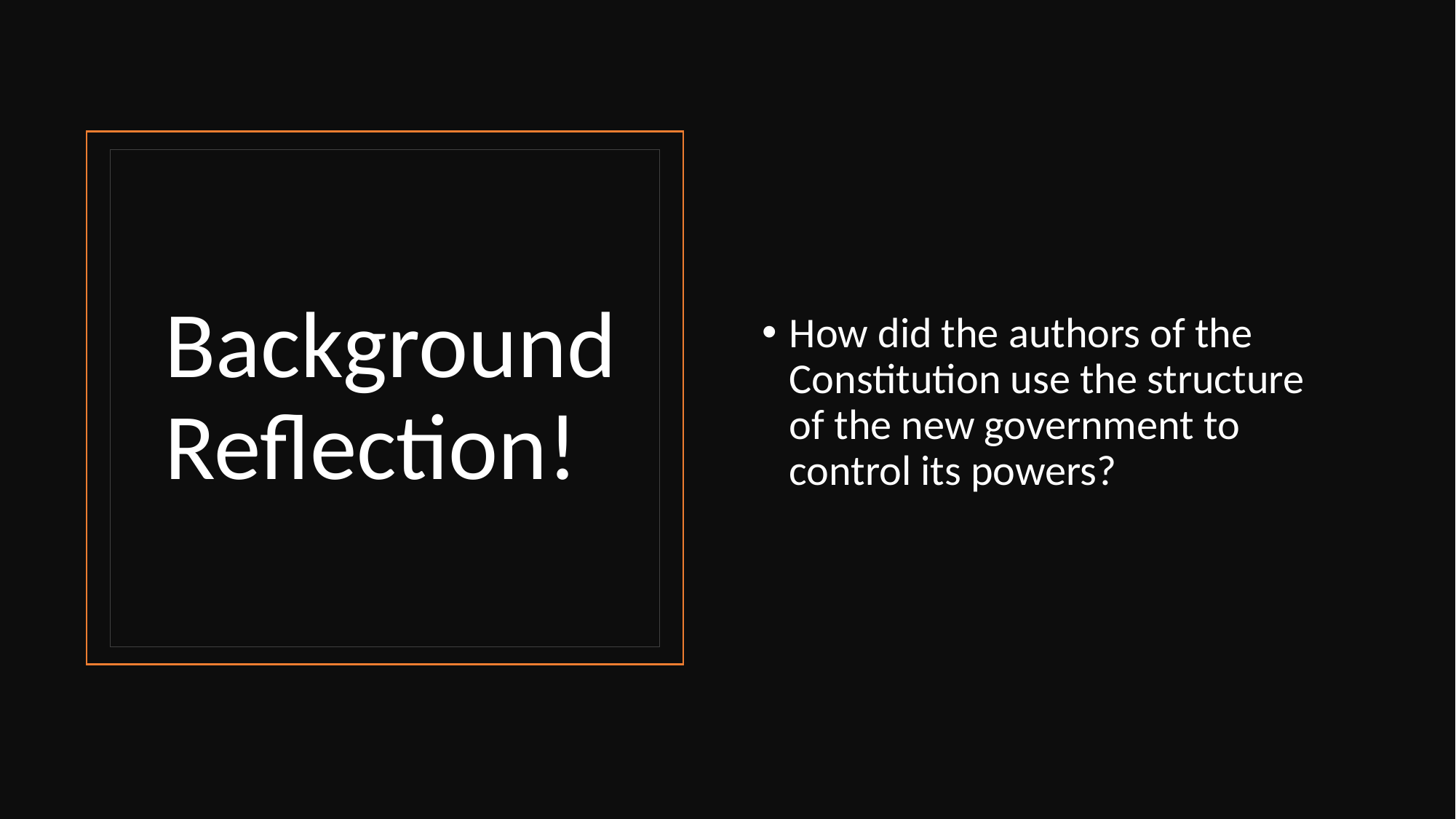

How did the authors of the Constitution use the structure of the new government to control its powers?

# Background Reflection!